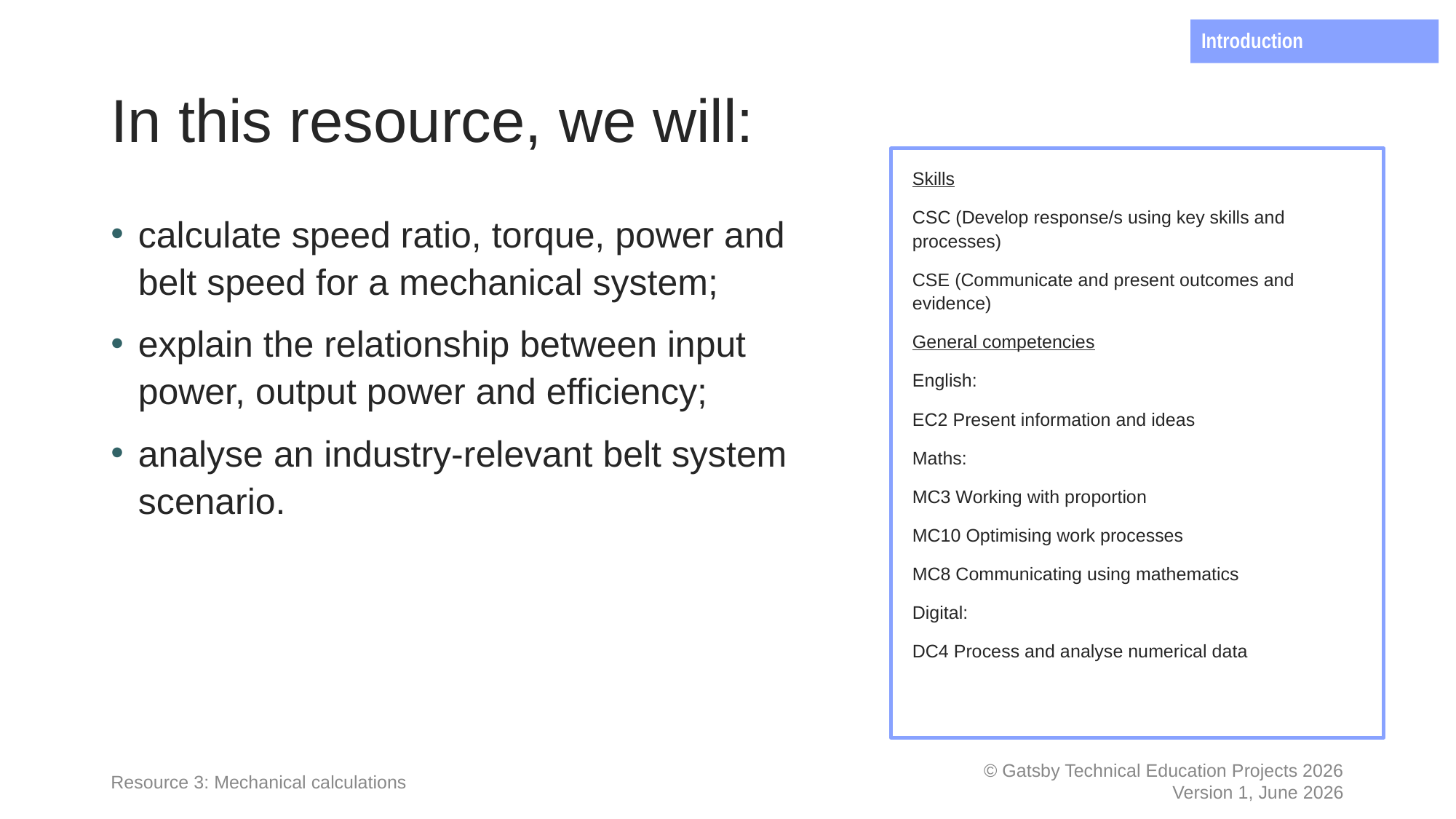

Introduction
# In this resource, we will:
Skills
CSC (Develop response/s using key skills and processes)
CSE (Communicate and present outcomes and evidence)
General competencies
English:
EC2 Present information and ideas
Maths:
MC3 Working with proportion
MC10 Optimising work processes
MC8 Communicating using mathematics
Digital:
DC4 Process and analyse numerical data
calculate speed ratio, torque, power and belt speed for a mechanical system;
explain the relationship between input power, output power and efficiency;
analyse an industry-relevant belt system scenario.
Resource 3: Mechanical calculations